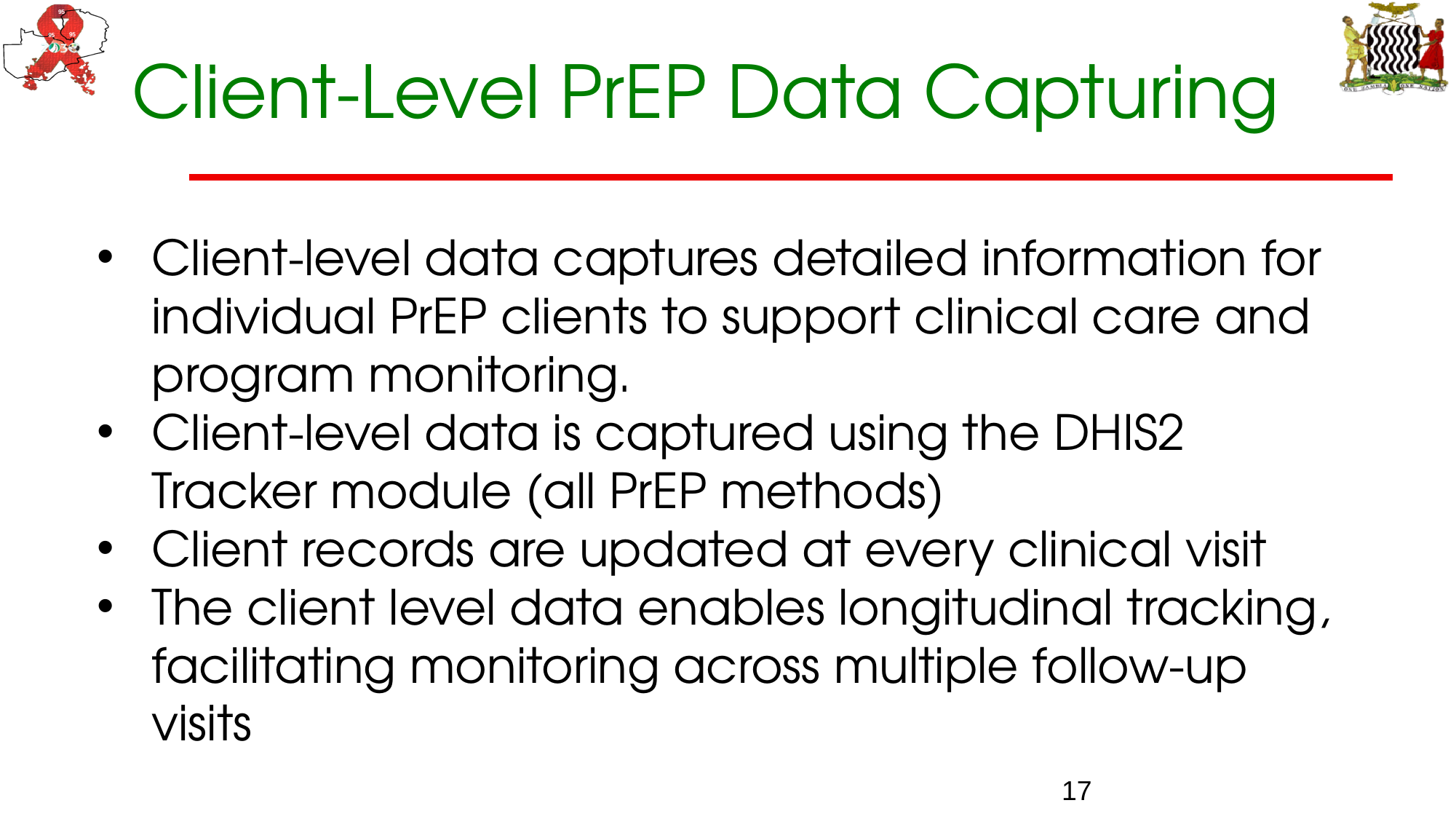

# Client-Level PrEP Data Capturing
Client-level data captures detailed information for individual PrEP clients to support clinical care and program monitoring.
Client-level data is captured using the DHIS2 Tracker module (all PrEP methods)
Client records are updated at every clinical visit
The client level data enables longitudinal tracking, facilitating monitoring across multiple follow-up visits

17